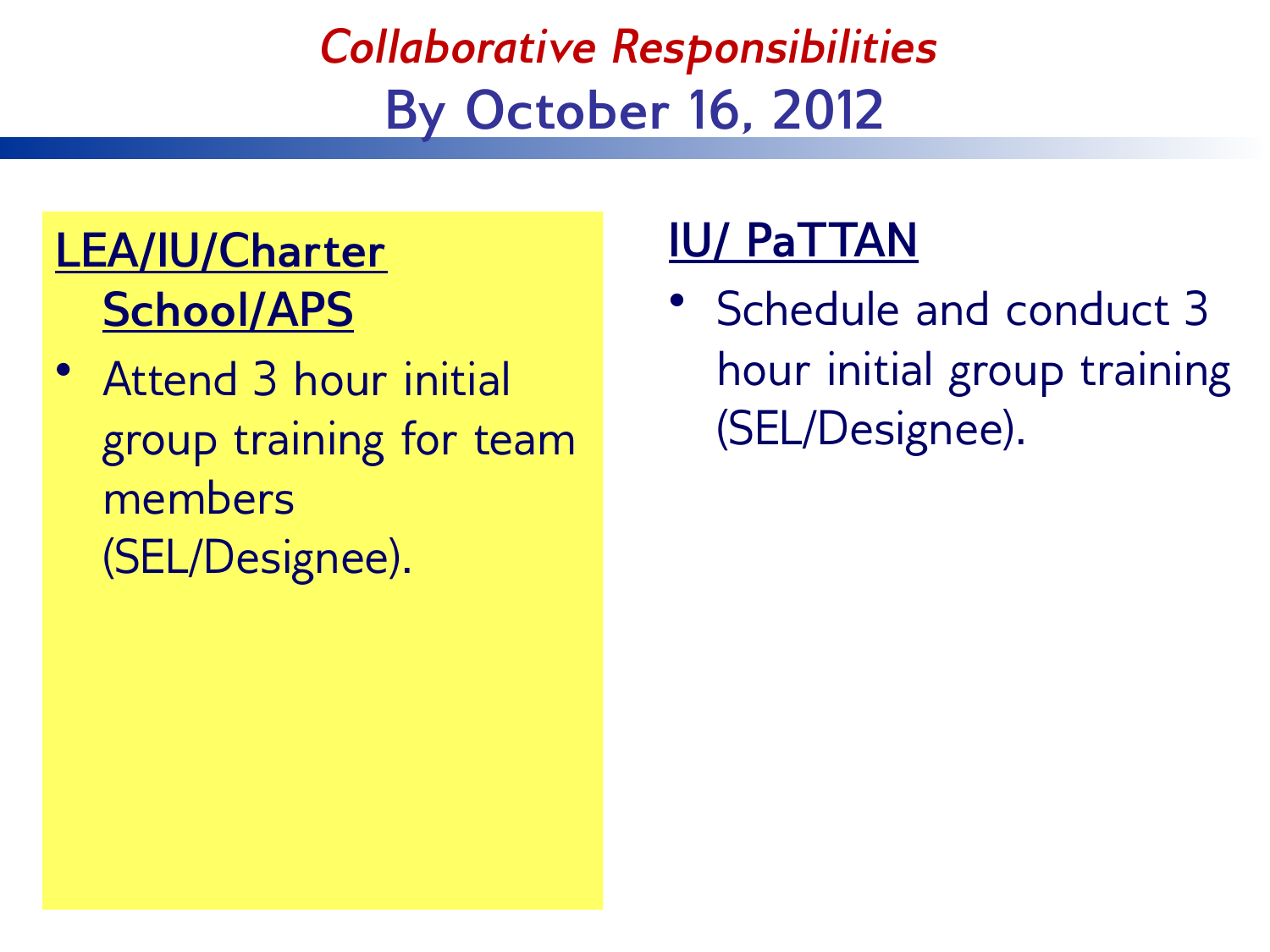

# Collaborative Responsibilities By October 16, 2012
IU/ PaTTAN
Schedule and conduct 3 hour initial group training (SEL/Designee).
LEA/IU/Charter School/APS
Attend 3 hour initial group training for team members (SEL/Designee).